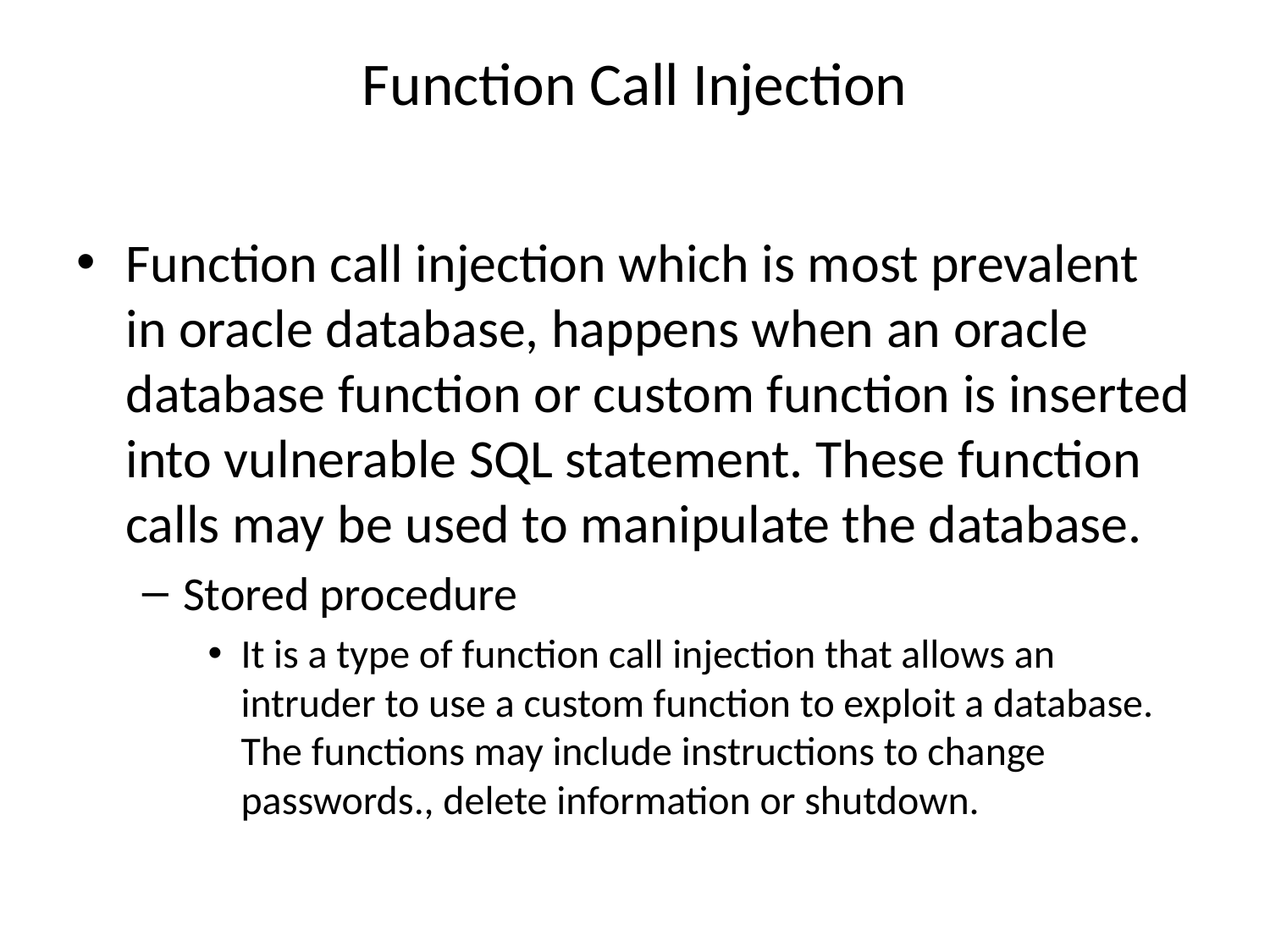

# Function Call Injection
Function call injection which is most prevalent in oracle database, happens when an oracle database function or custom function is inserted into vulnerable SQL statement. These function calls may be used to manipulate the database.
Stored procedure
It is a type of function call injection that allows an intruder to use a custom function to exploit a database. The functions may include instructions to change passwords., delete information or shutdown.